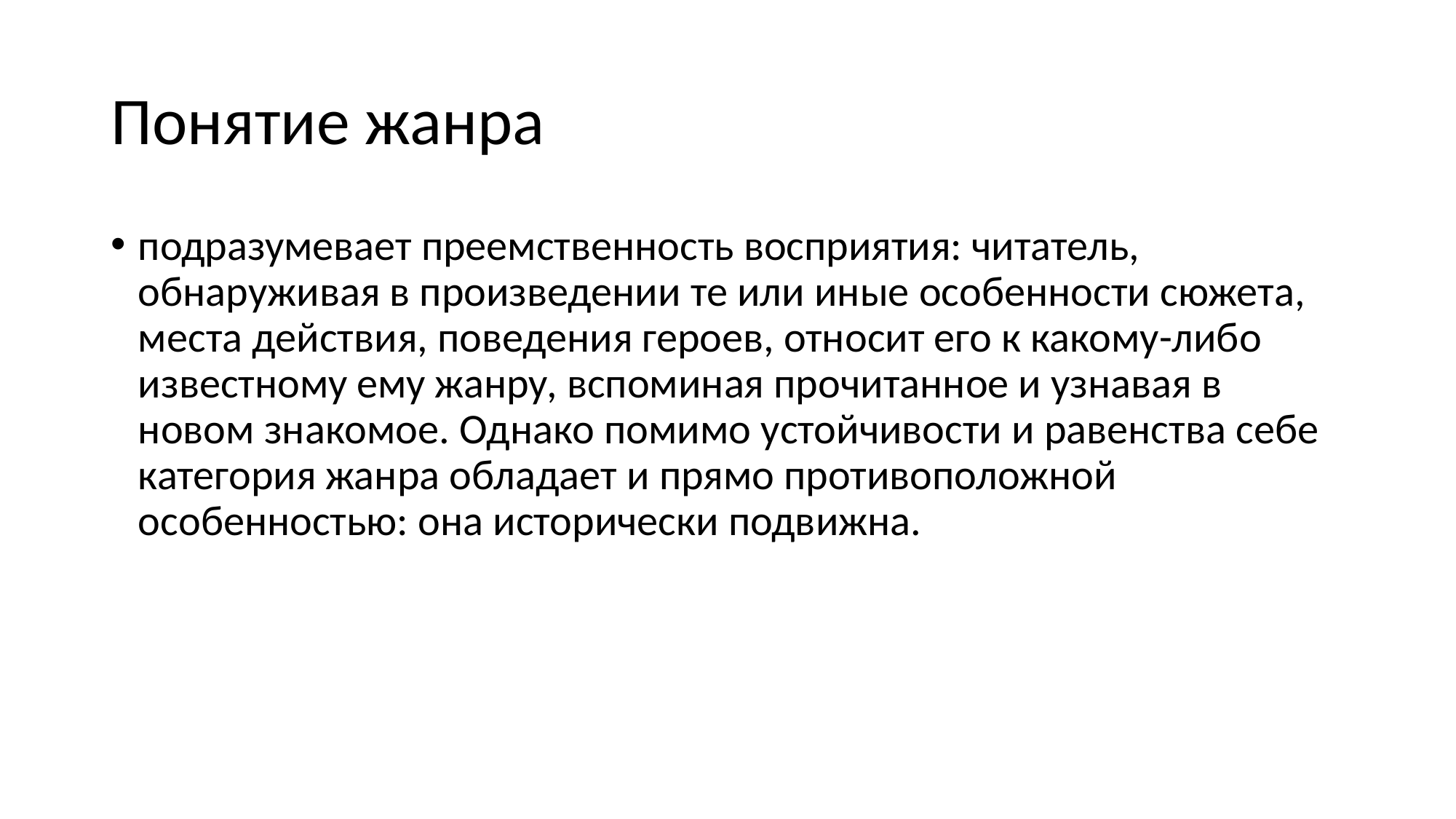

# Понятие жанра
подразумевает преемственность восприятия: читатель, обнаруживая в произведении те или иные особенности сюжета, места действия, поведения героев, относит его к какому-либо известному ему жанру, вспоминая прочитанное и узнавая в новом знакомое. Однако помимо устойчивости и равенства себе категория жанра обладает и прямо противоположной особенностью: она исторически подвижна.